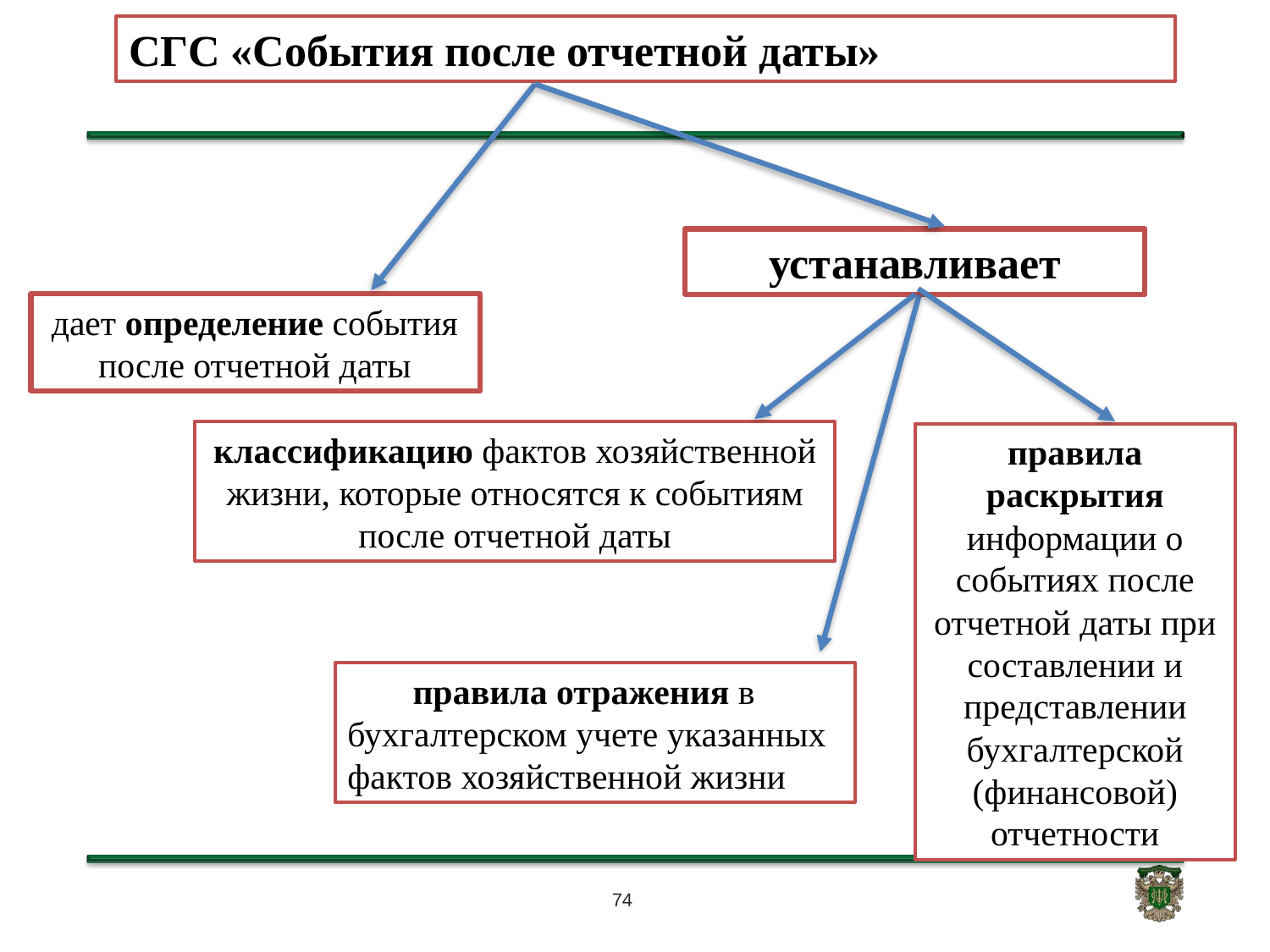

СГС «События после отчетной даты»
устанавливает
дает определение события после отчетной даты
классификацию фактов хозяйственной жизни, которые относятся к событиям после отчетной даты
правила раскрытия информации о событиях после отчетной даты при составлении и представлении бухгалтерской (финансовой) отчетности
правила отражения в бухгалтерском учете указанных фактов хозяйственной жизни
74